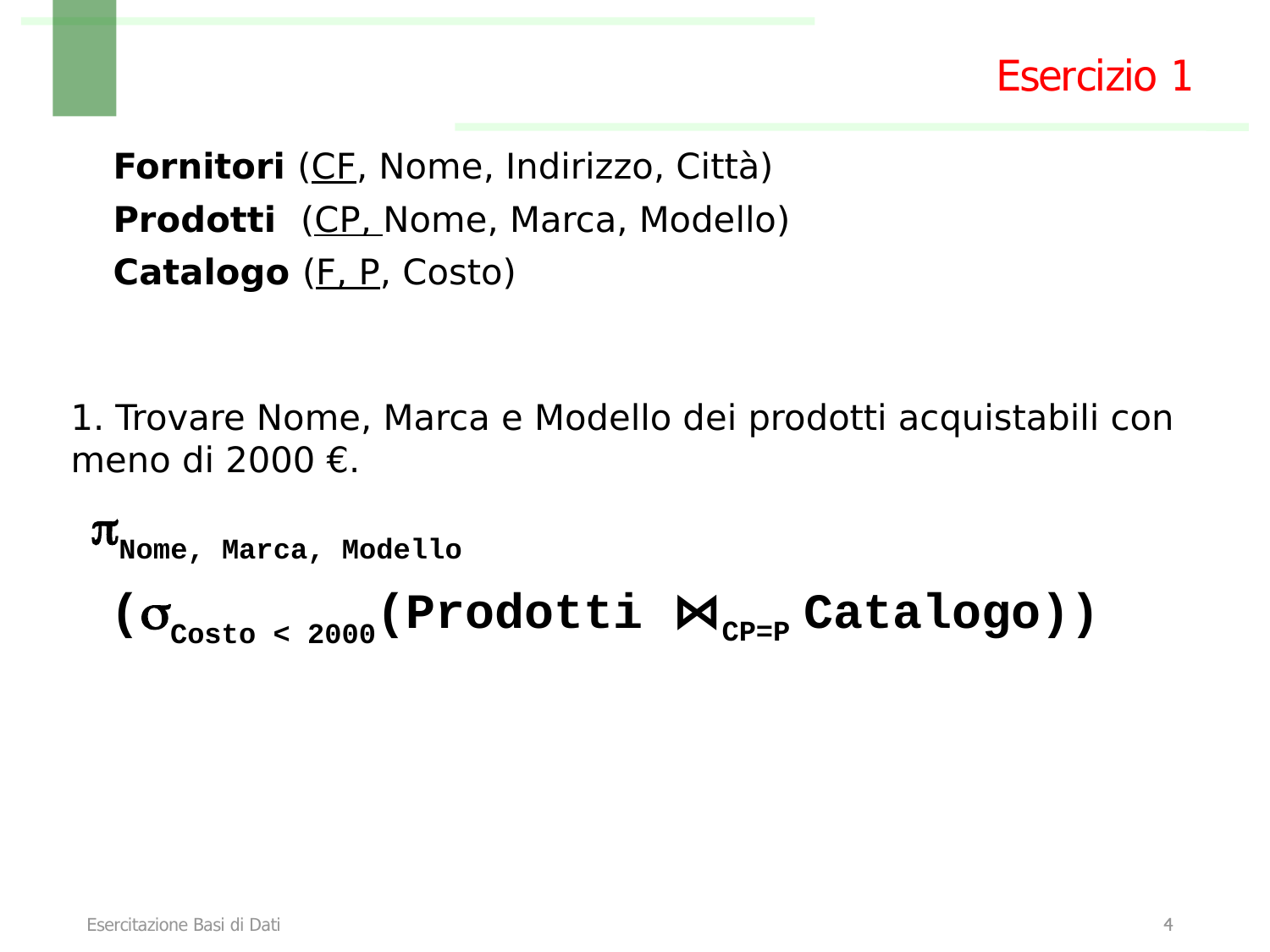

Esercizio 1
	Fornitori (CF, Nome, Indirizzo, Città)
	Prodotti  (CP, Nome, Marca, Modello)
	Catalogo (F, P, Costo)
1. Trovare Nome, Marca e Modello dei prodotti acquistabili con meno di 2000 €.
 πNome, Marca, Modello
	(σCosto < 2000(Prodotti ⋈CP=P Catalogo))